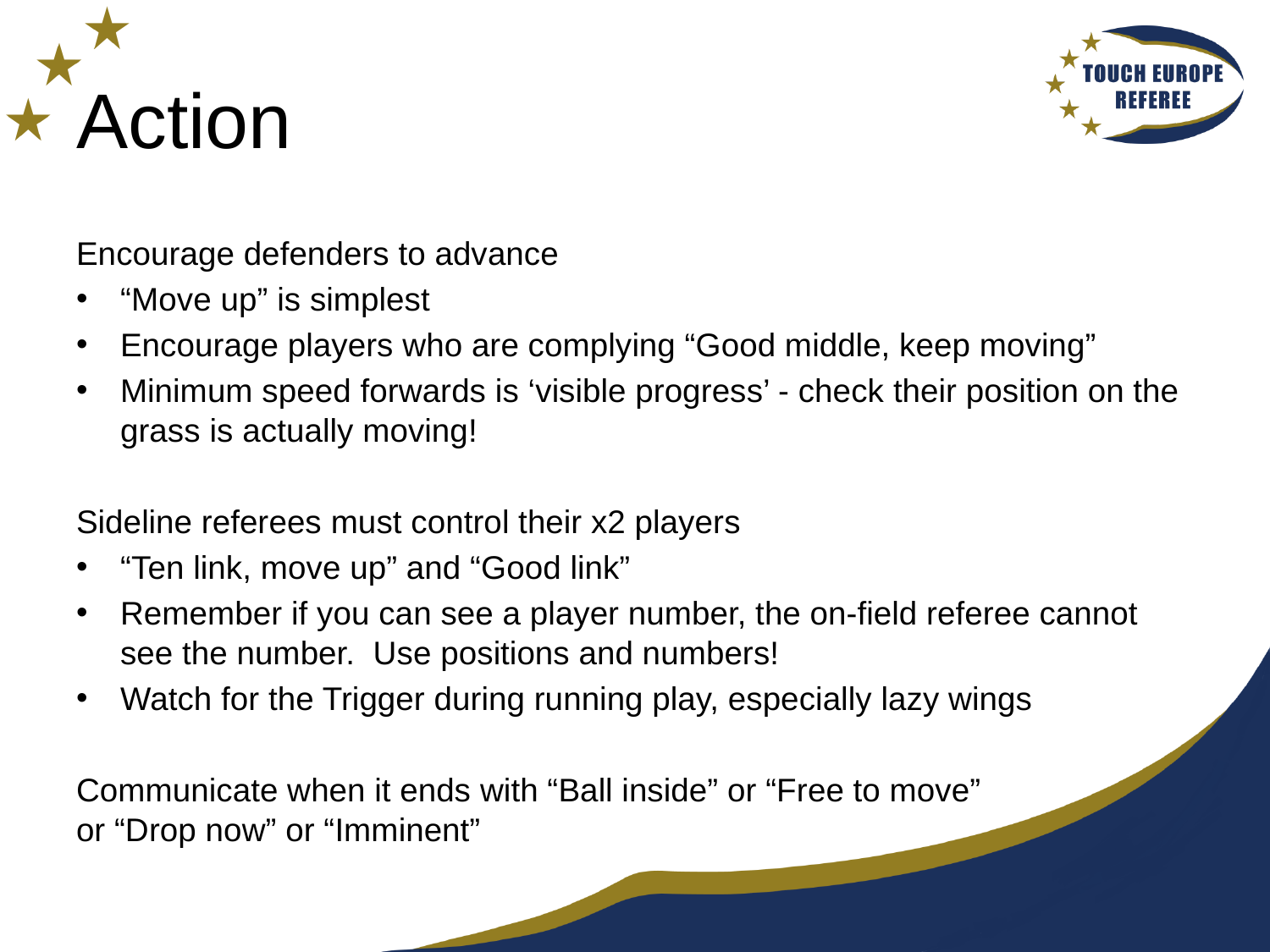

# Action
Encourage defenders to advance
“Move up” is simplest
Encourage players who are complying “Good middle, keep moving”
Minimum speed forwards is ‘visible progress’ - check their position on the grass is actually moving!

Sideline referees must control their x2 players
“Ten link, move up” and “Good link”
Remember if you can see a player number, the on-field referee cannot see the number.  Use positions and numbers!
Watch for the Trigger during running play, especially lazy wings

Communicate when it ends with “Ball inside” or “Free to move”
or “Drop now” or “Imminent”